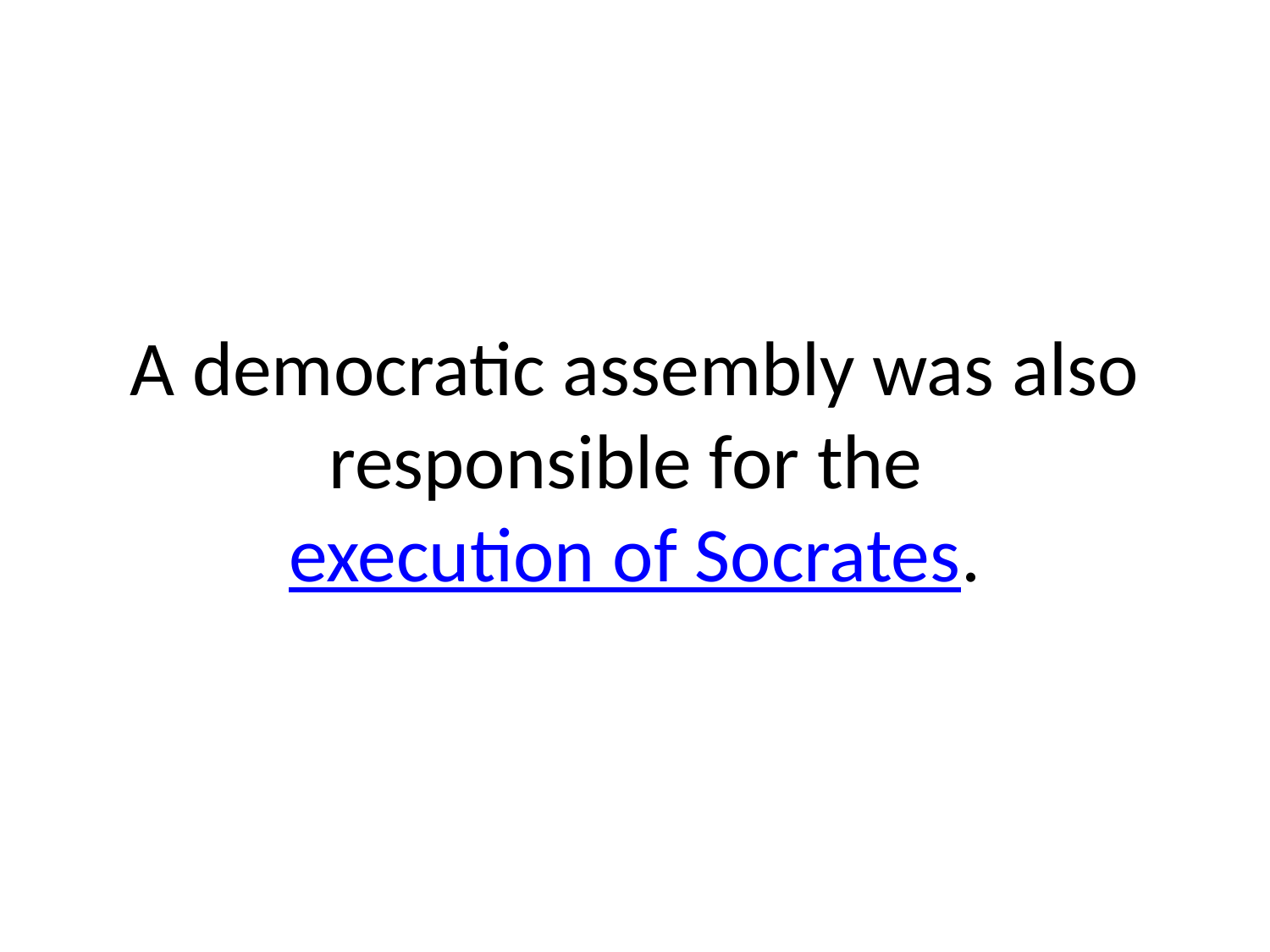

# A democratic assembly was also responsible for the execution of Socrates.